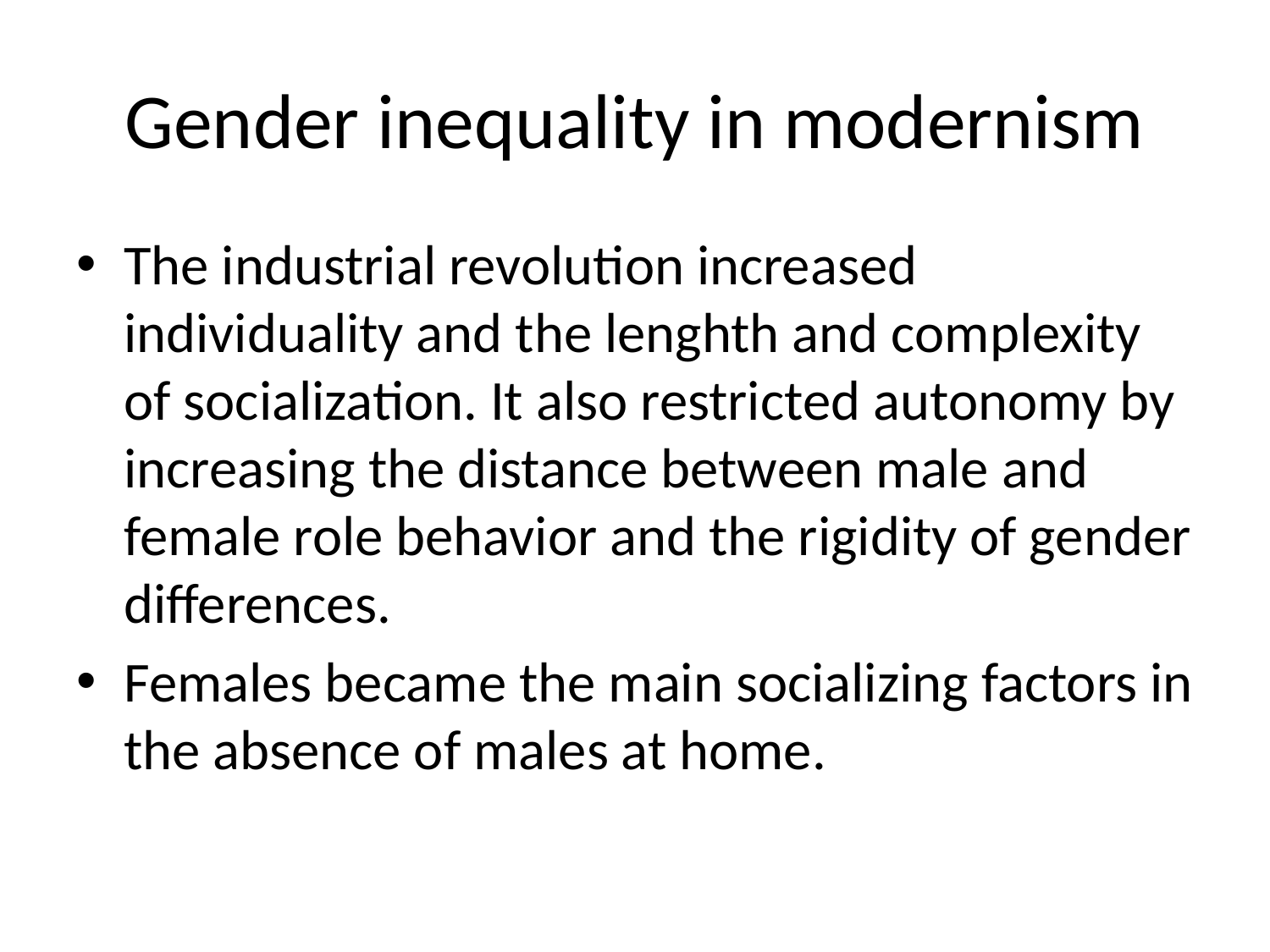

# Gender inequality in modernism
The industrial revolution increased individuality and the lenghth and complexity of socialization. It also restricted autonomy by increasing the distance between male and female role behavior and the rigidity of gender differences.
Females became the main socializing factors in the absence of males at home.